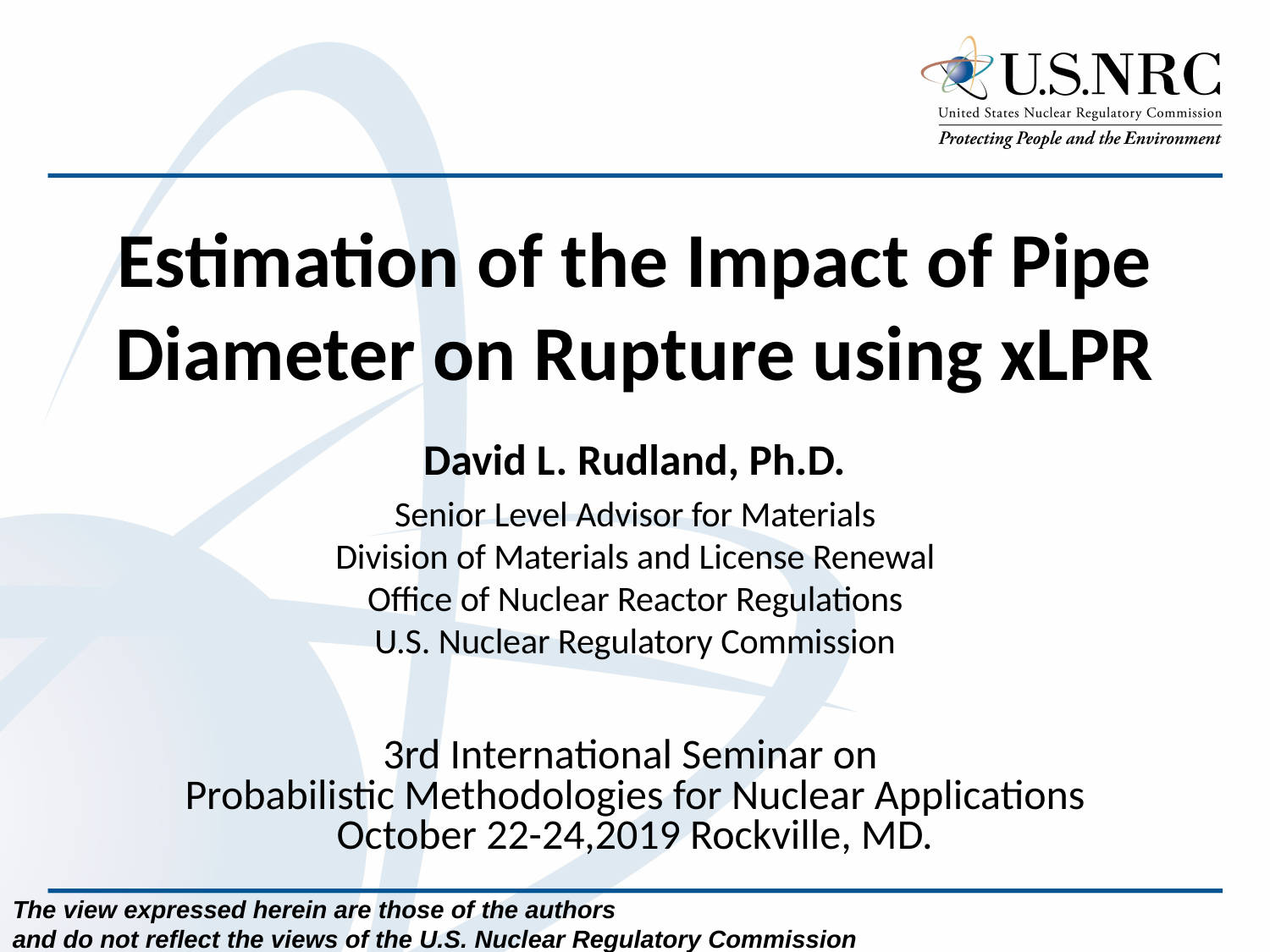

# Estimation of the Impact of Pipe Diameter on Rupture using xLPR
David L. Rudland, Ph.D.
Senior Level Advisor for Materials
Division of Materials and License Renewal
Office of Nuclear Reactor Regulations
U.S. Nuclear Regulatory Commission
3rd International Seminar on
Probabilistic Methodologies for Nuclear Applications
October 22-24,2019 Rockville, MD.
The view expressed herein are those of the authors
and do not reflect the views of the U.S. Nuclear Regulatory Commission